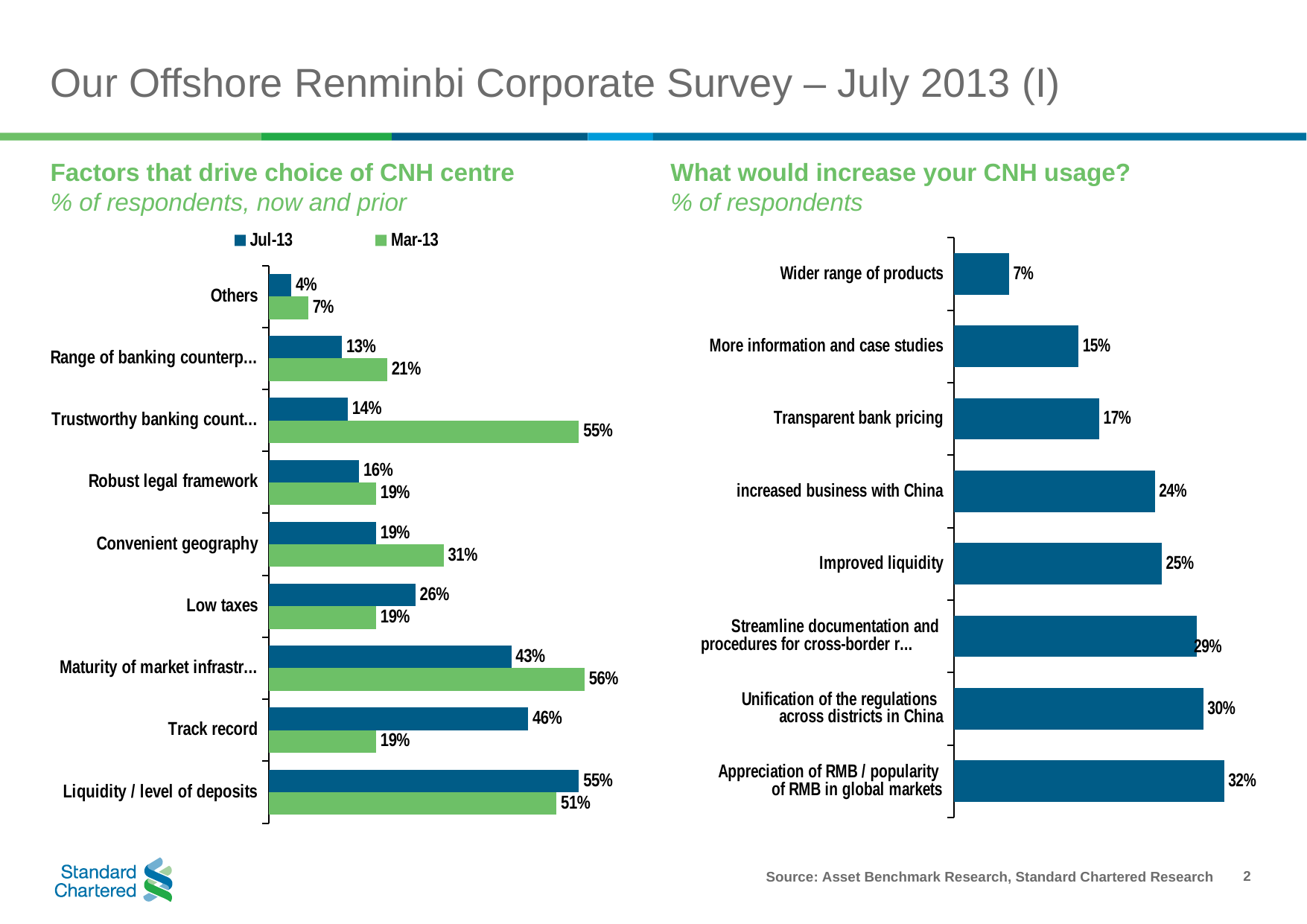

# Our Offshore Renminbi Corporate Survey – July 2013 (I)
What would increase your CNH usage?
% of respondents
Factors that drive choice of CNH centre
% of respondents, now and prior

### Chart

| Category | Mar-13 | Jul-13 |
|---|---|---|
| Liquidity / level of deposits | 0.51 | 0.55 |
| Track record | 0.19 | 0.46 |
| Maturity of market infrastructure | 0.56 | 0.4300000000000004 |
| Low taxes | 0.19 | 0.26 |
| Convenient geography | 0.3100000000000024 | 0.19 |
| Robust legal framework | 0.19 | 0.16 |
| Trustworthy banking counterparts | 0.55 | 0.14 |
| Range of banking counterparties | 0.21000000000000021 | 0.13 |
| Others | 0.07000000000000002 | 0.04000000000000002 |

### Chart

| Category | Round 3 |
|---|---|
| Appreciation of RMB / popularity
            of RMB in global markets | 0.3196721311475444 |
| Unification of the regulations
         across districts in China | 0.2950819672131169 |
|               Streamline documentation and
procedures for cross-border remittances | 0.2868852459016399 |
| Improved liquidity | 0.24590163934426332 |
| increased business with China | 0.2377049180327869 |
| Transparent bank pricing | 0.17213114754098371 |
| More information and case studies | 0.1475409836065574 |
| Wider range of products | 0.06557377049180328 |
Source: Asset Benchmark Research, Standard Chartered Research
2